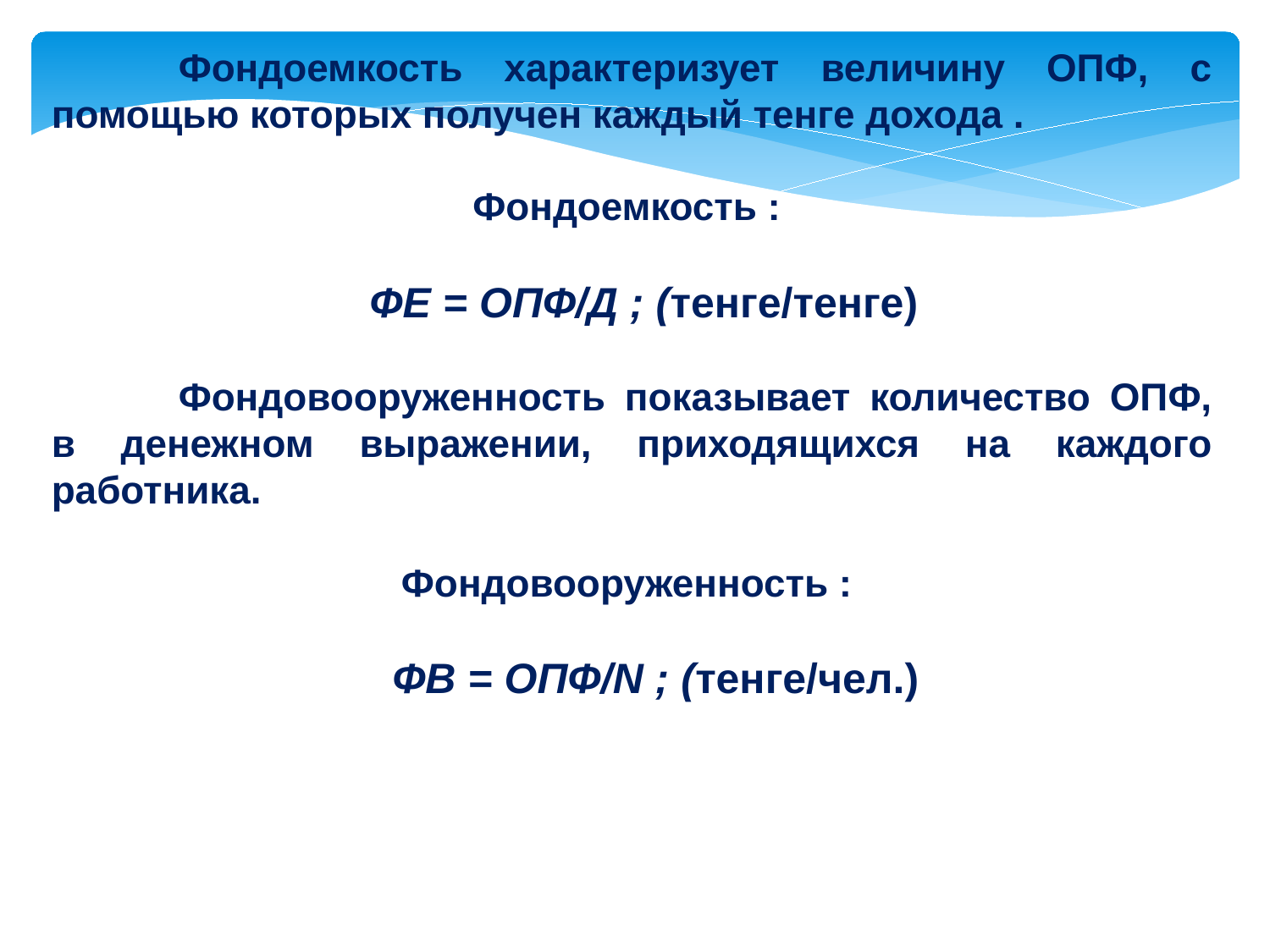

Фондоемкость характеризует величину ОПФ, с помощью которых получен каждый тенге дохода .

 Фондоемкость :

  ФЕ = ОПФ/Д ; (тенге/тенге)

	Фондовооруженность показывает количество ОПФ, в денежном выражении, приходящихся на каждого работника.

 Фондовооруженность :

    ФВ = ОПФ/N ; (тенге/чел.)